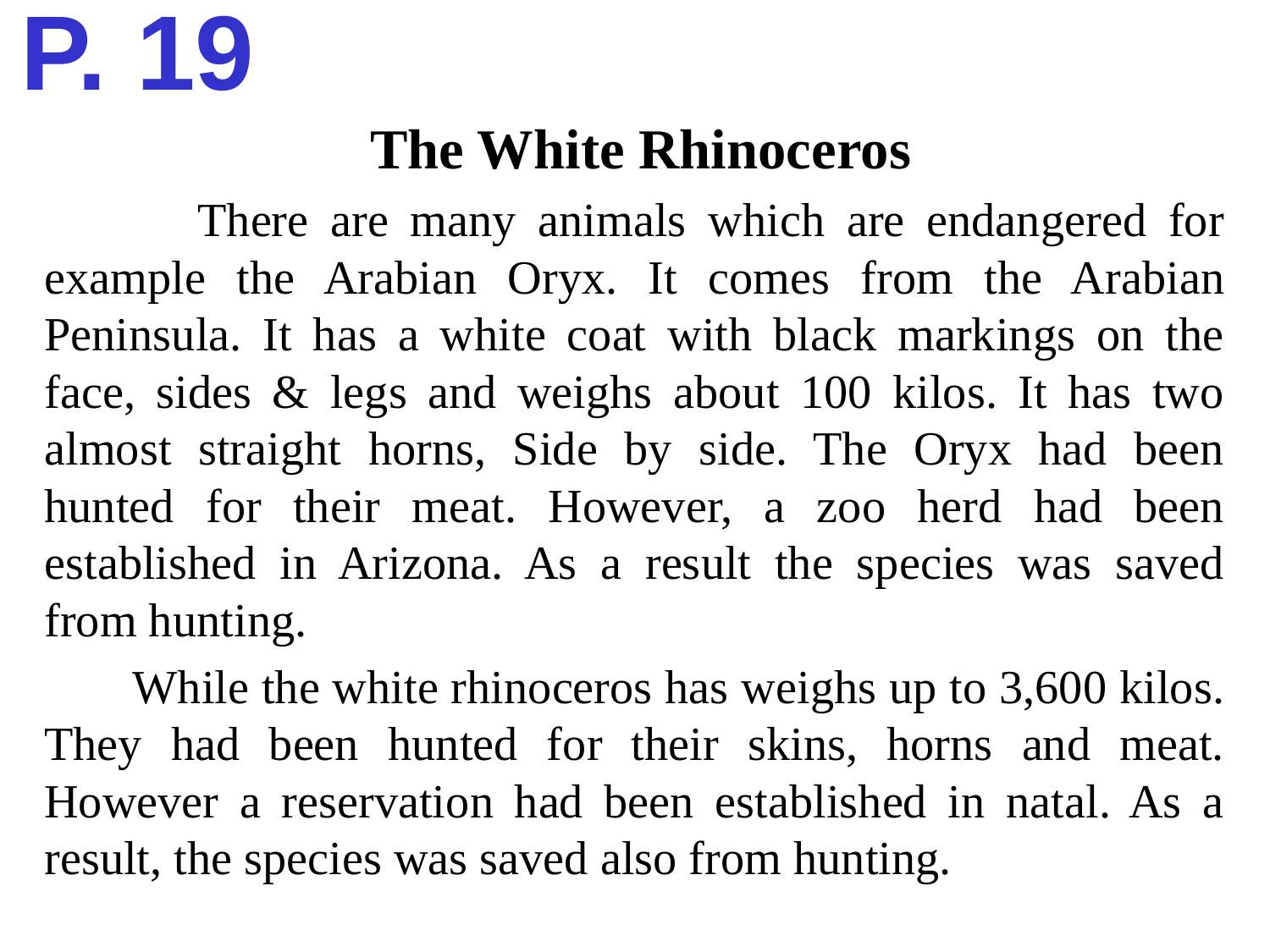

# P. 19
 The White Rhinoceros
       There are many animals which are endangered for example the Arabian Oryx. It comes from the Arabian Peninsula. It has a white coat with black markings on the face, sides & legs and weighs about 100 kilos. It has two almost straight horns, Side by side. The Oryx had been hunted for their meat. However, a zoo herd had been established in Arizona. As a result the species was saved from hunting.
       While the white rhinoceros has weighs up to 3,600 kilos. They had been hunted for their skins, horns and meat. However a reservation had been established in natal. As a result, the species was saved also from hunting.